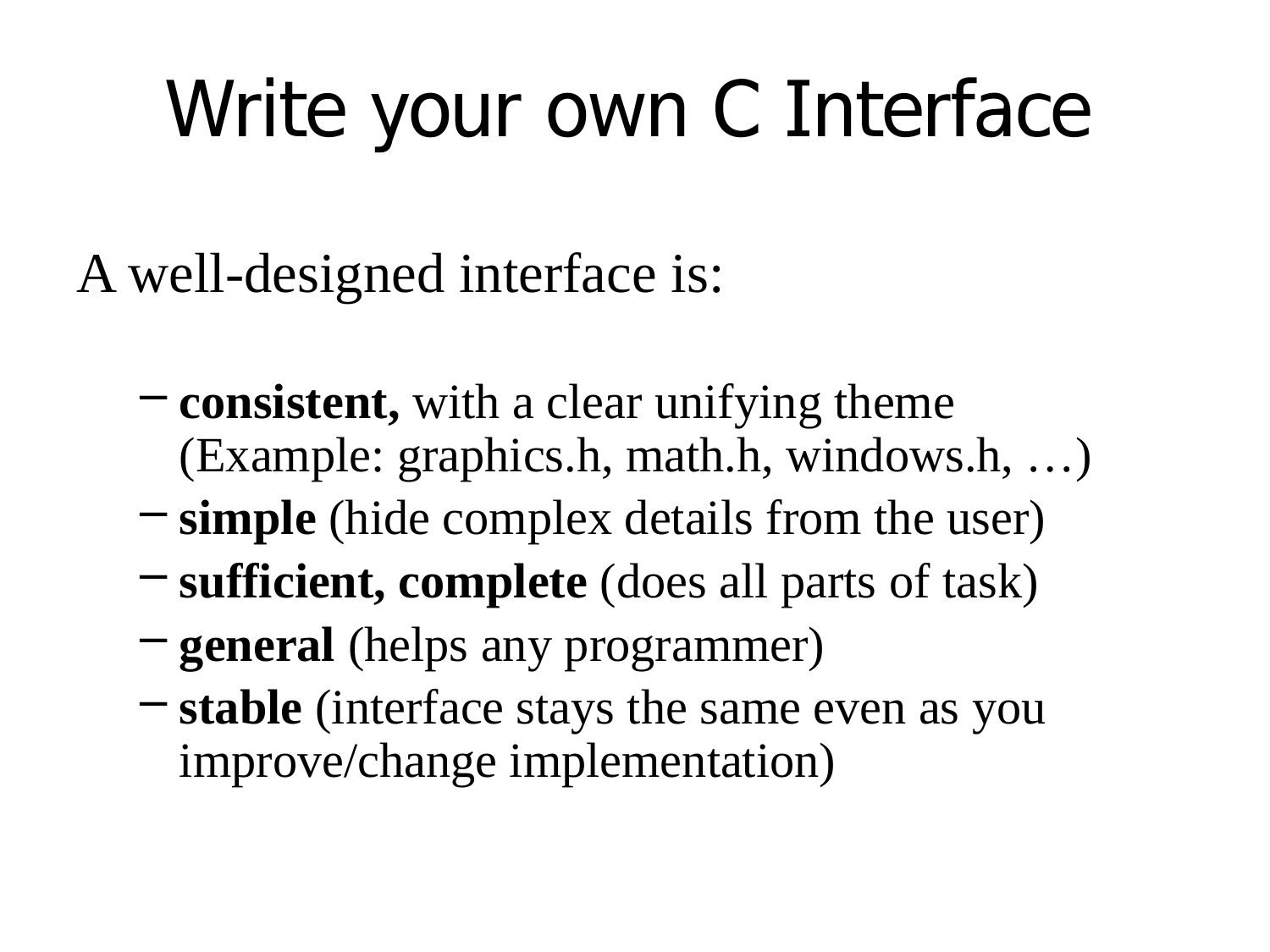

# Write your own C Interface

A well-designed interface is:
consistent, with a clear unifying theme	(Example: graphics.h, math.h, windows.h, …)
simple (hide complex details from the user)
sufficient, complete (does all parts of task)
general (helps any programmer)
stable (interface stays the same even as you improve/change implementation)